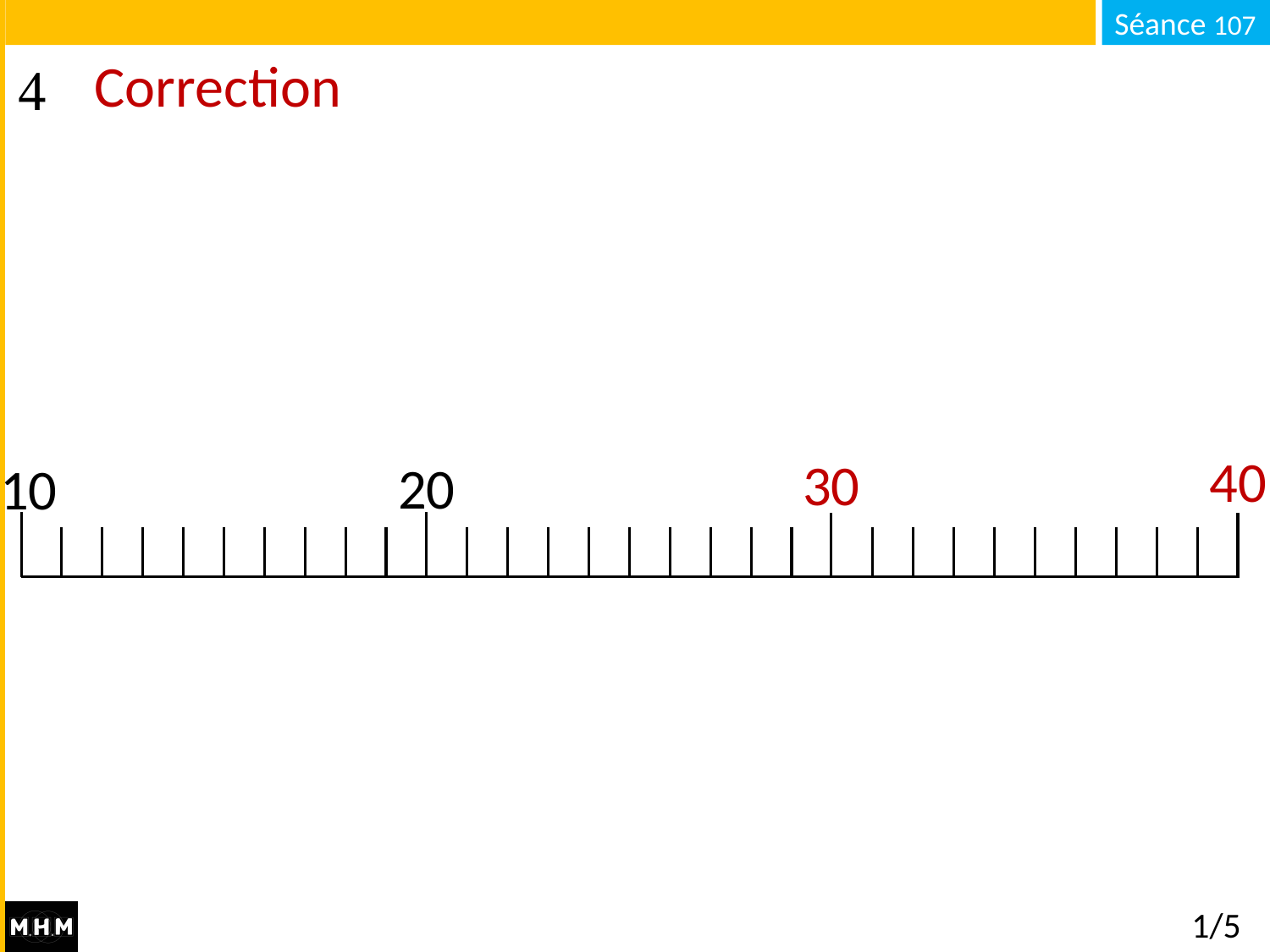

# Correction
40
30
20
10
1/5